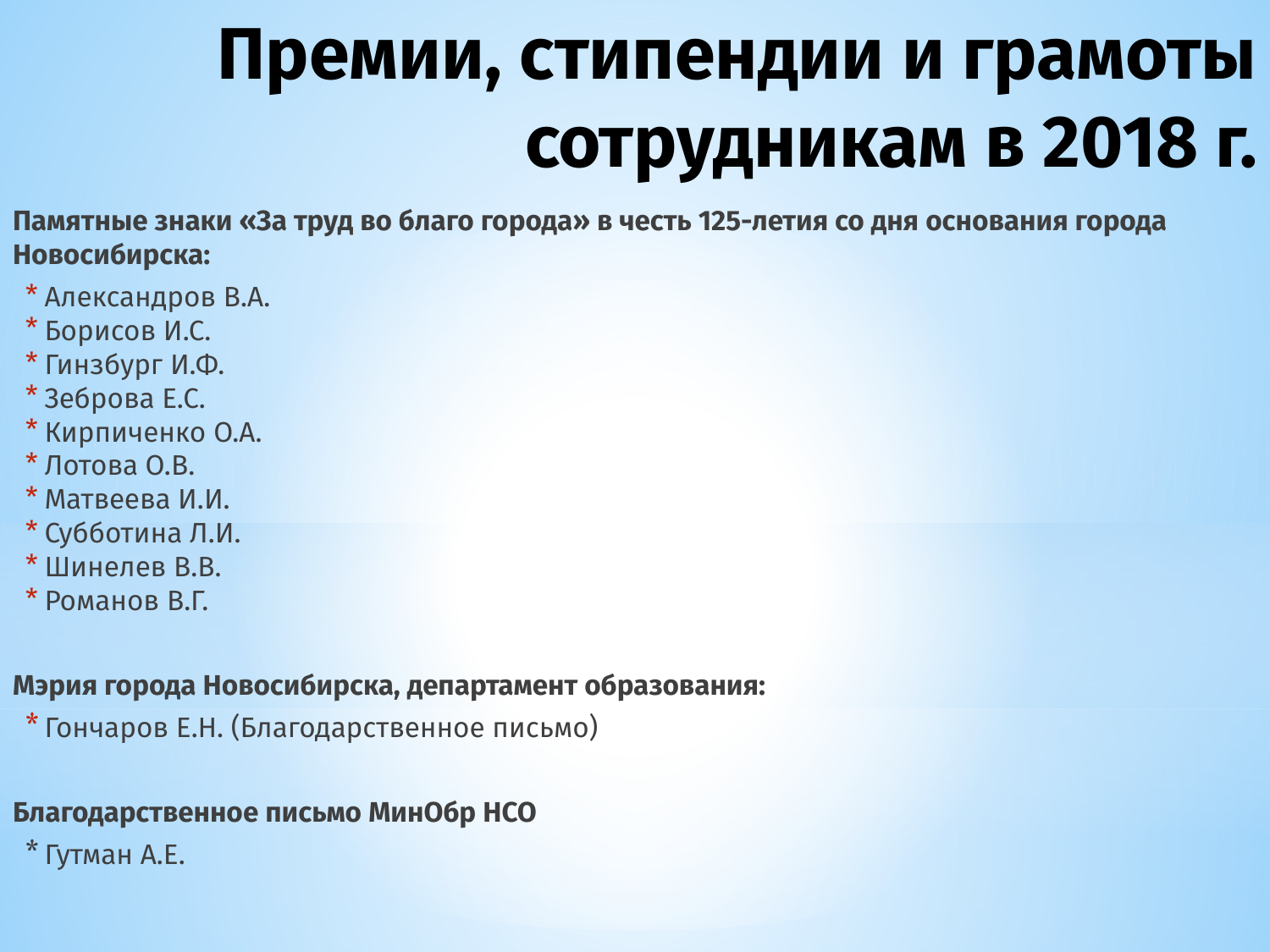

# Премии, стипендии и грамоты сотрудникам в 2018 г.
Памятные знаки «За труд во благо города» в честь 125-летия со дня основания города Новосибирска:
Александров В.А.
Борисов И.С.
Гинзбург И.Ф.
Зеброва Е.С.
Кирпиченко О.А.
Лотова О.В.
Матвеева И.И.
Субботина Л.И.
Шинелев В.В.
Романов В.Г.

Мэрия города Новосибирска, департамент образования:
Гончаров Е.Н. (Благодарственное письмо)

Благодарственное письмо МинОбр НСО
Гутман А.Е.